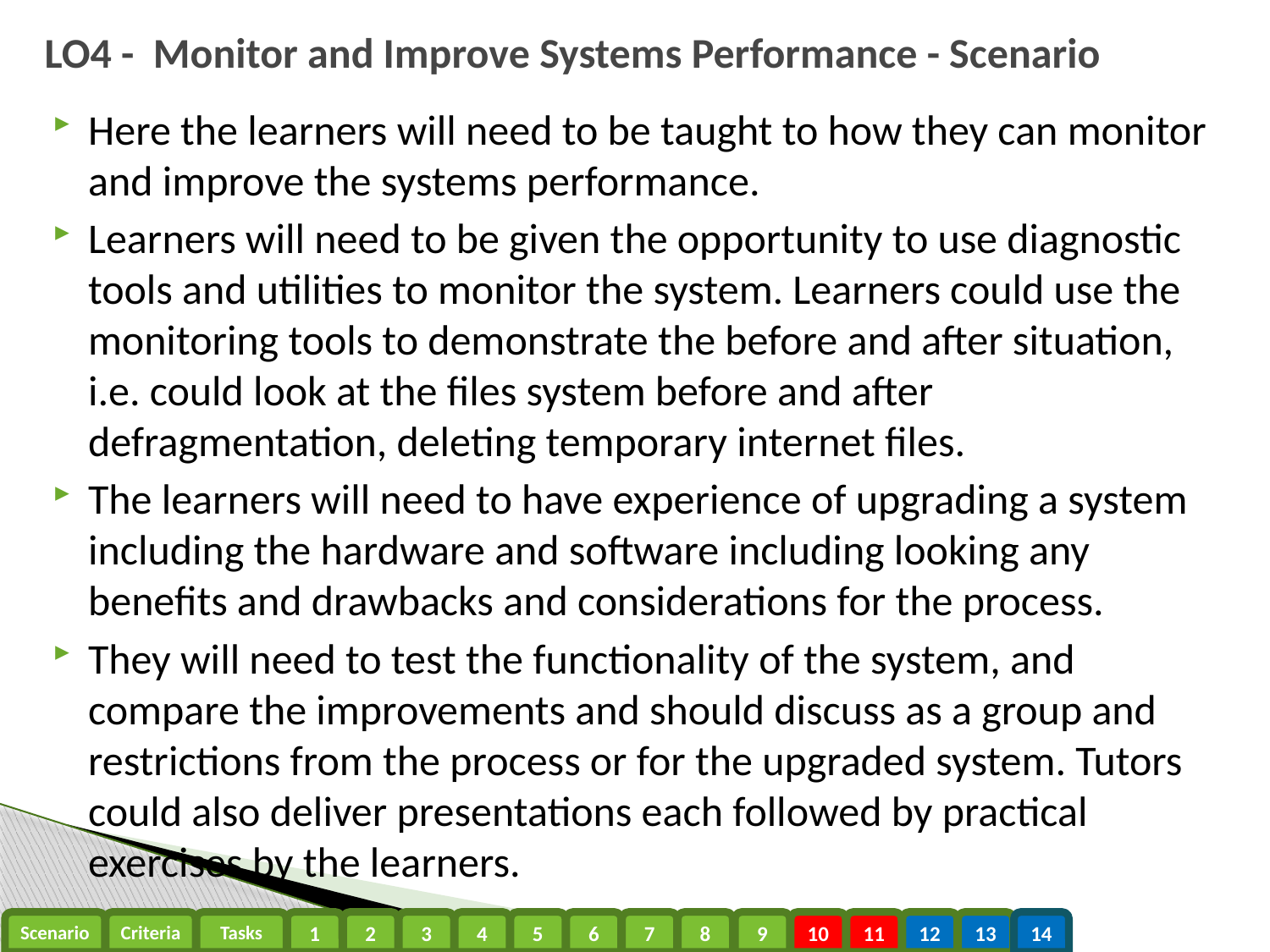

# LO4 -  Monitor and Improve Systems Performance - Scenario
Here the learners will need to be taught to how they can monitor and improve the systems performance.
Learners will need to be given the opportunity to use diagnostic tools and utilities to monitor the system. Learners could use the monitoring tools to demonstrate the before and after situation, i.e. could look at the files system before and after defragmentation, deleting temporary internet files.
The learners will need to have experience of upgrading a system including the hardware and software including looking any benefits and drawbacks and considerations for the process.
They will need to test the functionality of the system, and compare the improvements and should discuss as a group and restrictions from the process or for the upgraded system. Tutors could also deliver presentations each followed by practical exercises by the learners.